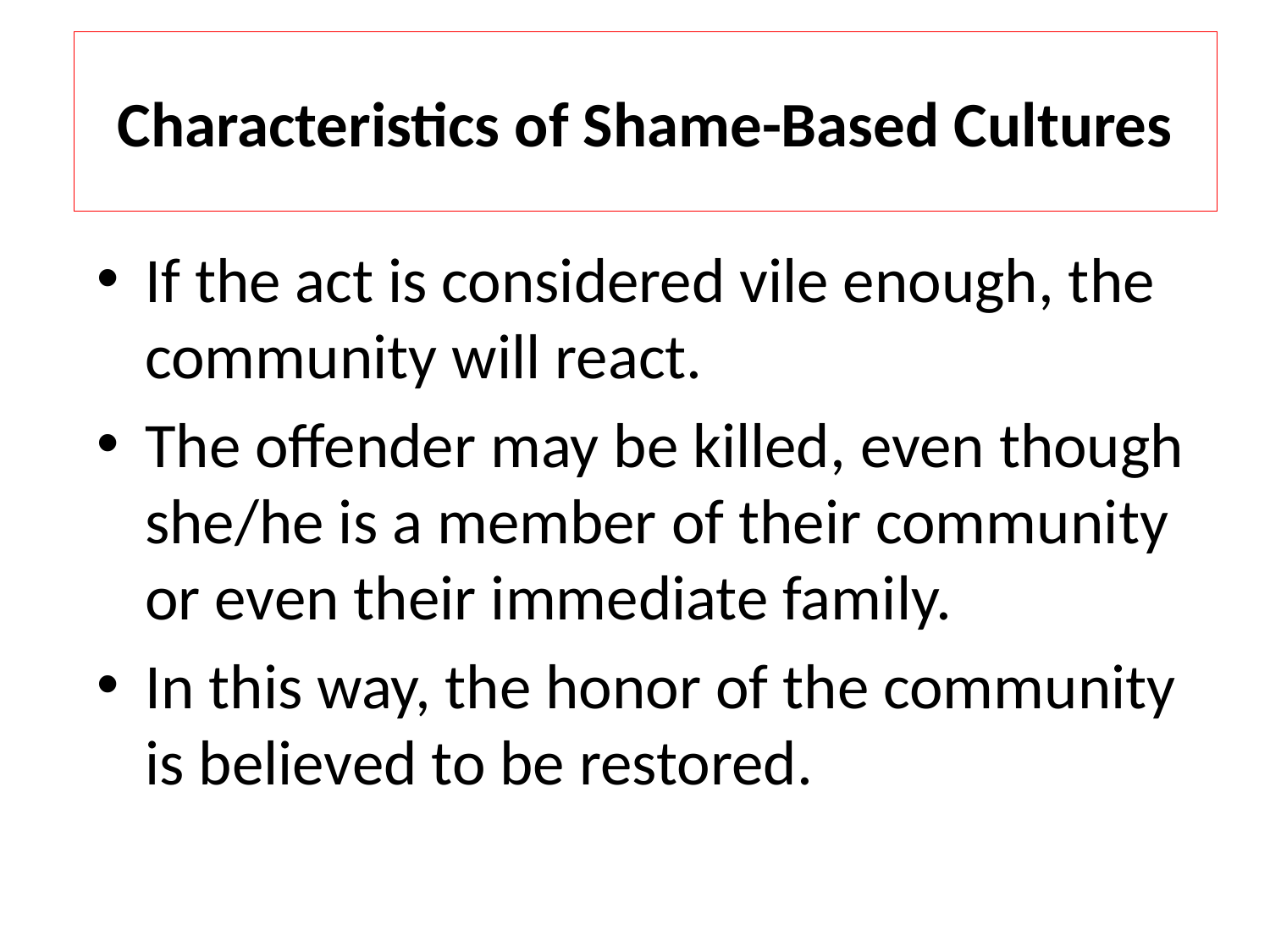

# Characteristics of Shame-Based Cultures
If the act is considered vile enough, the community will react.
The offender may be killed, even though she/he is a member of their community or even their immediate family.
In this way, the honor of the community is believed to be restored.